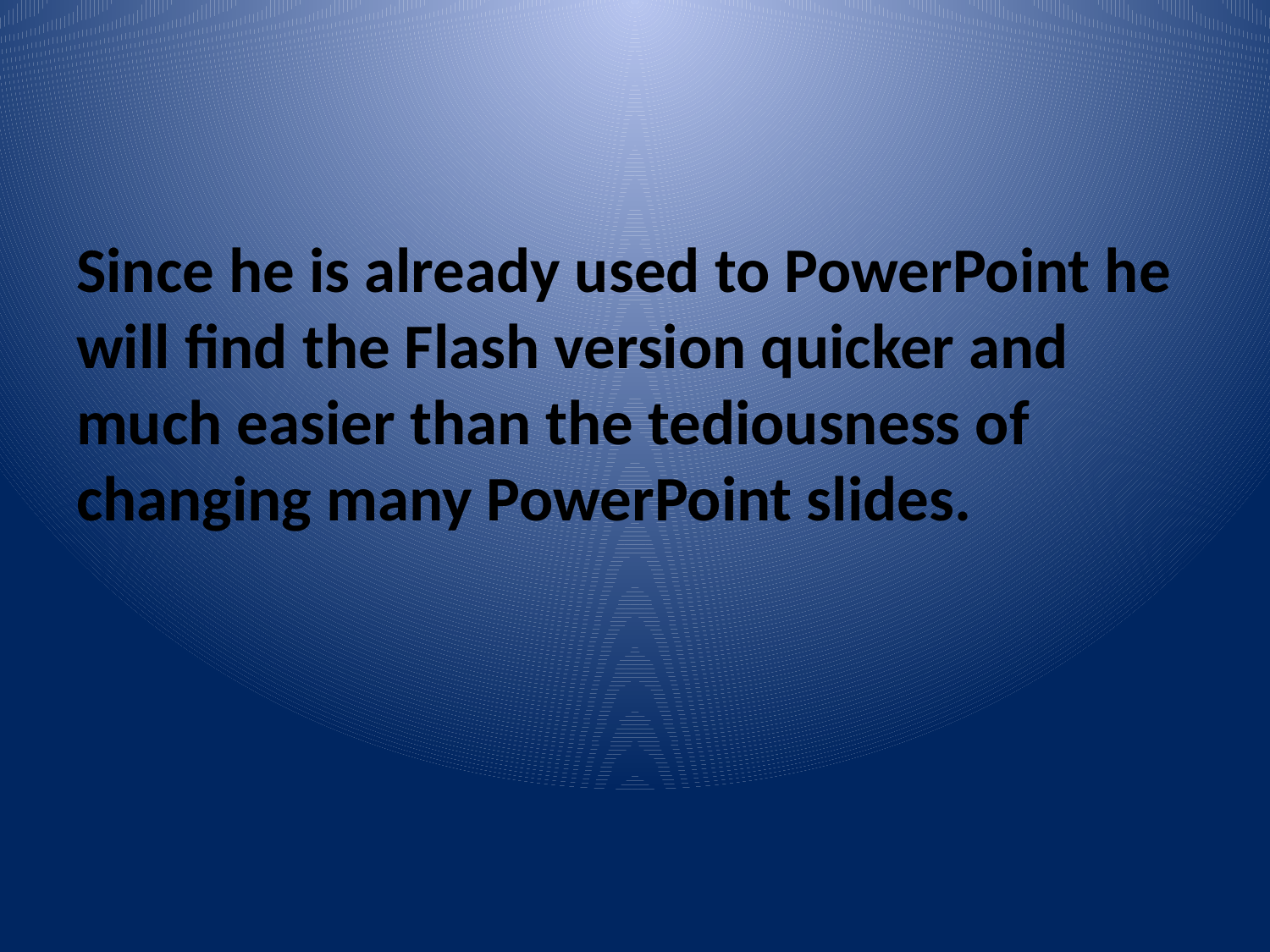

#
Since he is already used to PowerPoint he will find the Flash version quicker and much easier than the tediousness of changing many PowerPoint slides.